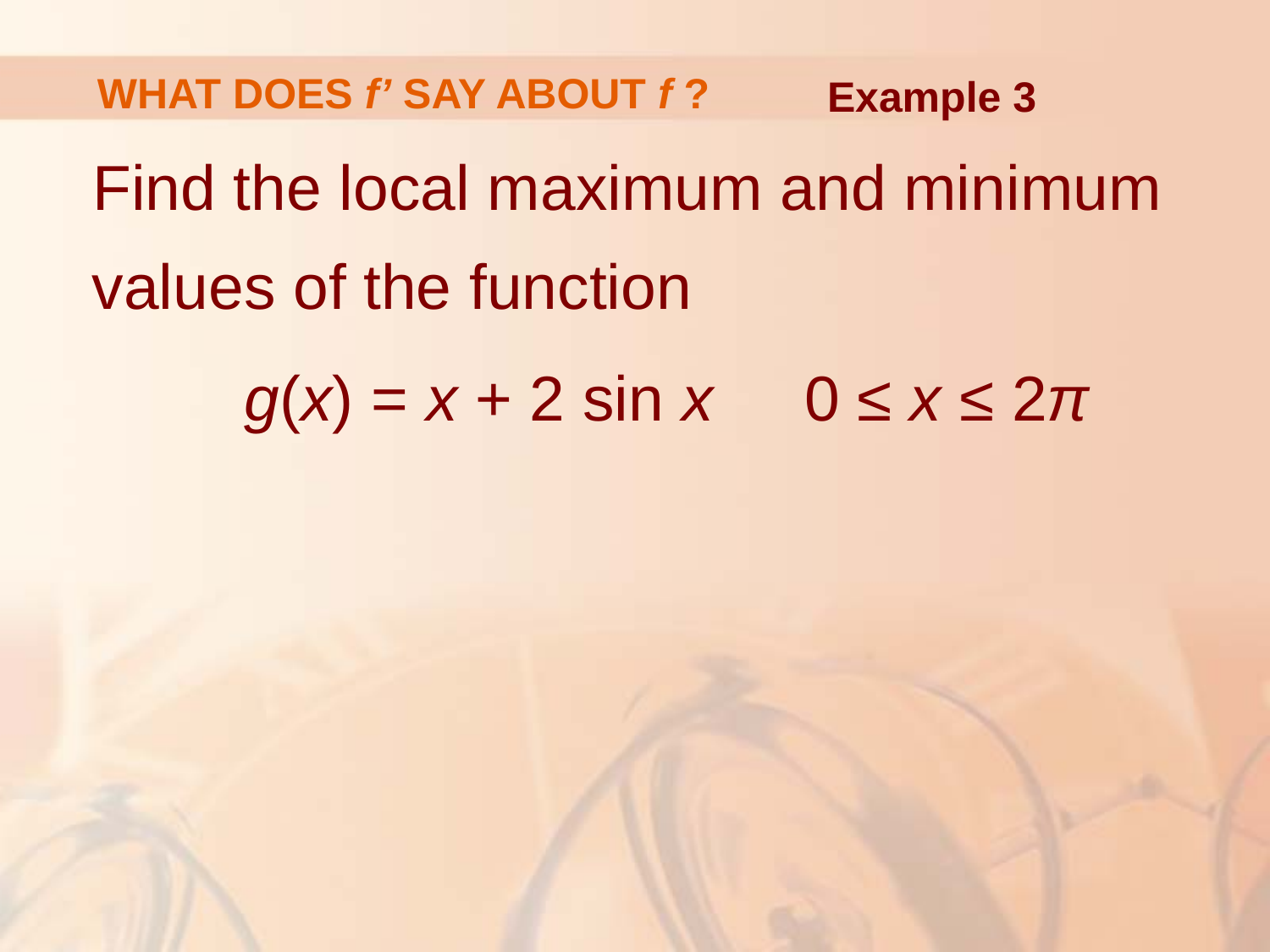

# WHAT DOES f’ SAY ABOUT f ?
Example 3
Find the local maximum and minimum values of the function
g(x) = x + 2 sin x	   0 ≤ x ≤ 2π